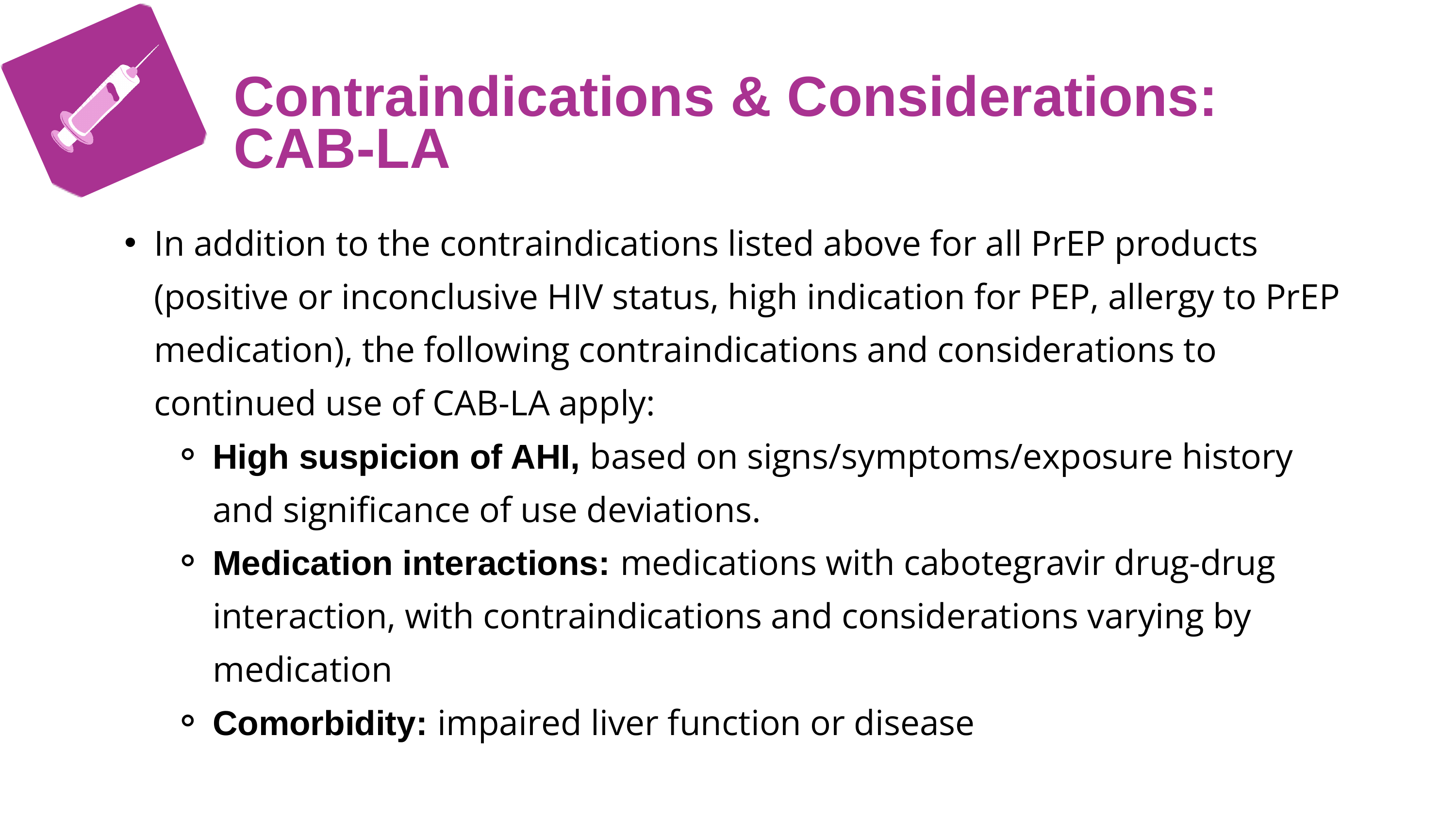

C
Contraindications & Considerations: CAB-LA
In addition to the contraindications listed above for all PrEP products (positive or inconclusive HIV status, high indication for PEP, allergy to PrEP medication), the following contraindications and considerations to continued use of CAB-LA apply:
High suspicion of AHI, based on signs/symptoms/exposure history and significance of use deviations.
Medication interactions: medications with cabotegravir drug-drug interaction, with contraindications and considerations varying by medication
Comorbidity: impaired liver function or disease